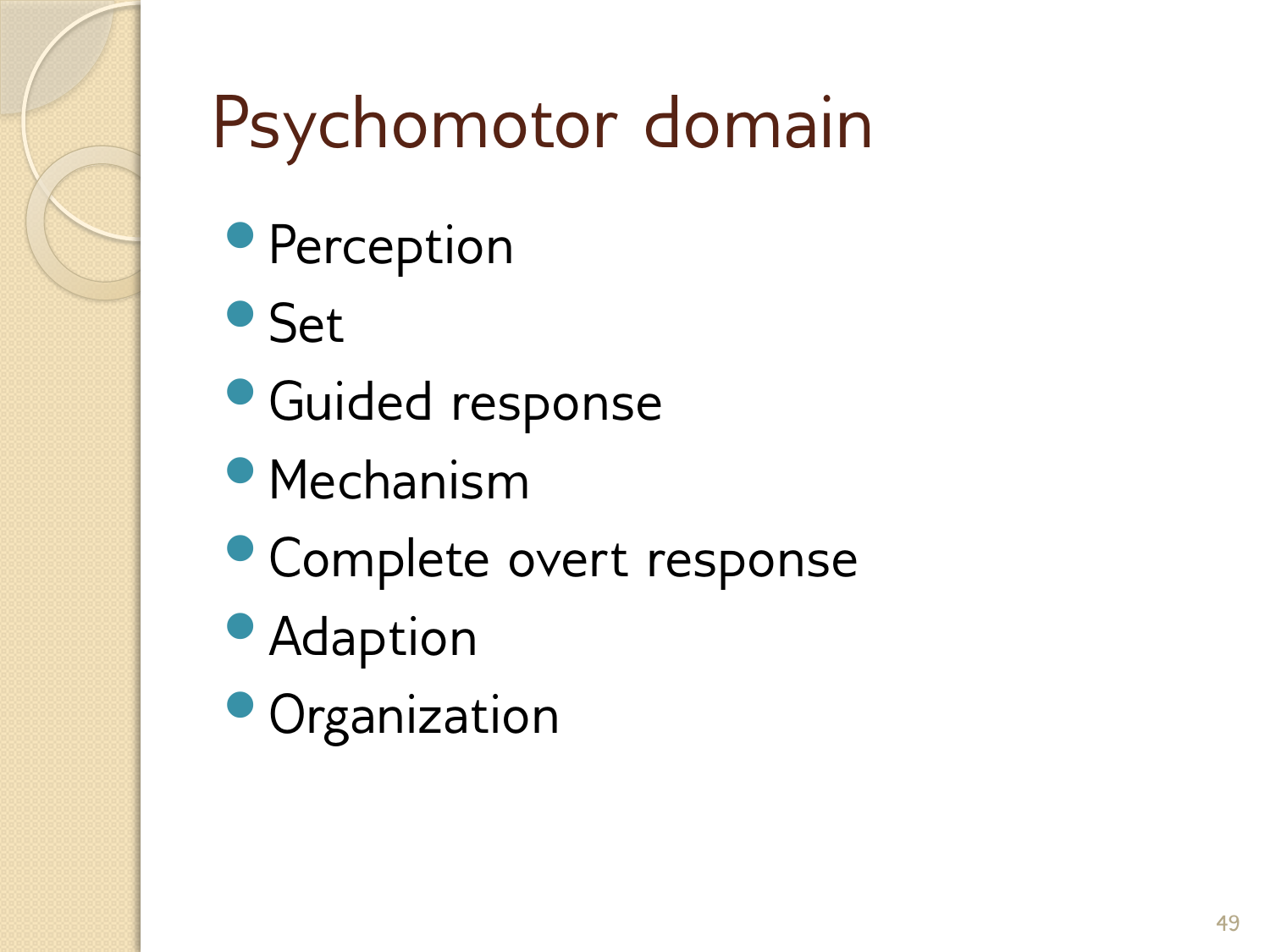

# Psychomotor domain
Perception
Set
Guided response
Mechanism
Complete overt response
Adaption
Organization
49